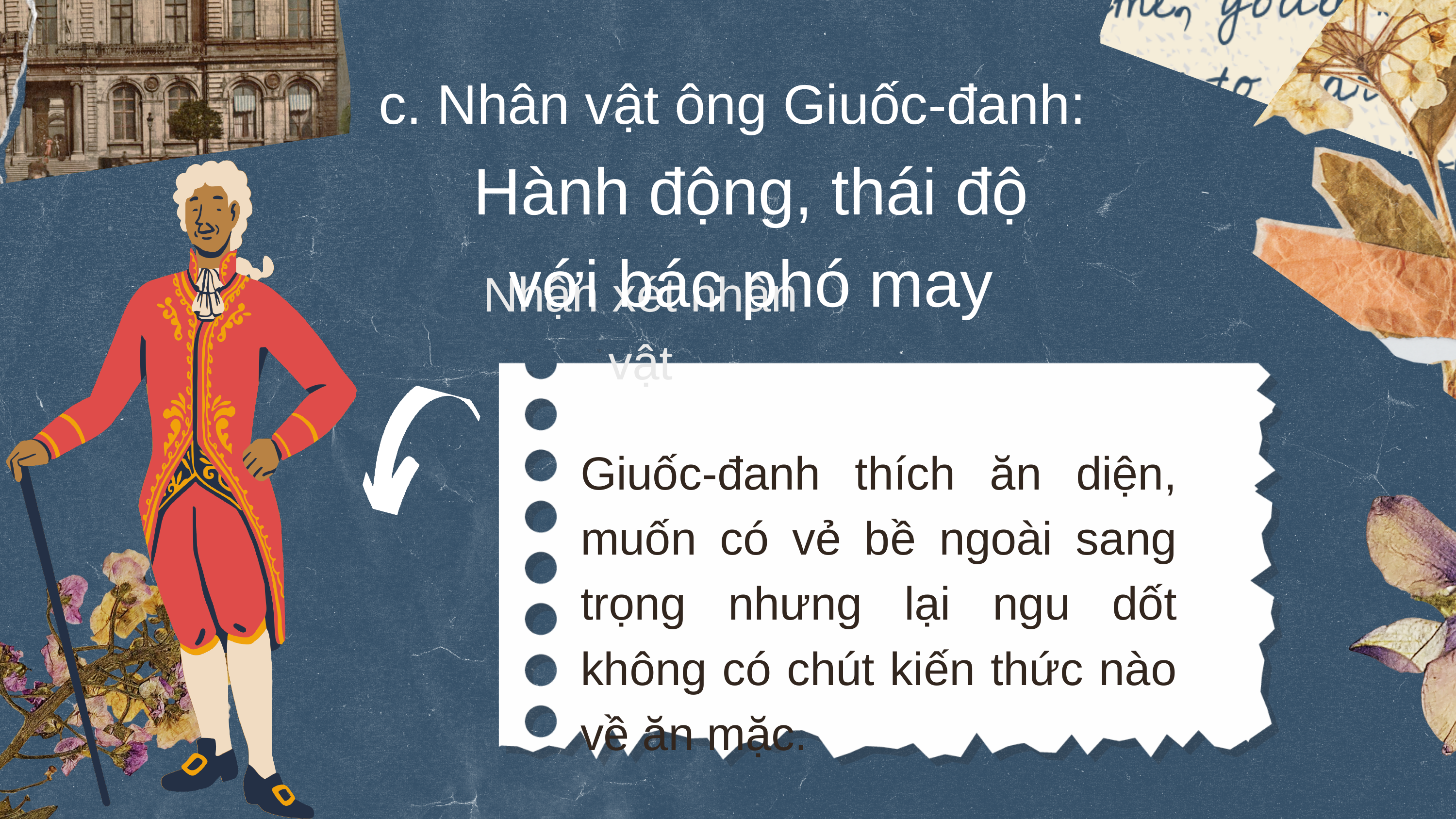

c. Nhân vật ông Giuốc-đanh:
Hành động, thái độ với bác phó may

Nhận xét nhân vật

Giuốc-đanh thích ăn diện, muốn có vẻ bề ngoài sang trọng nhưng lại ngu dốt không có chút kiến thức nào về ăn mặc.